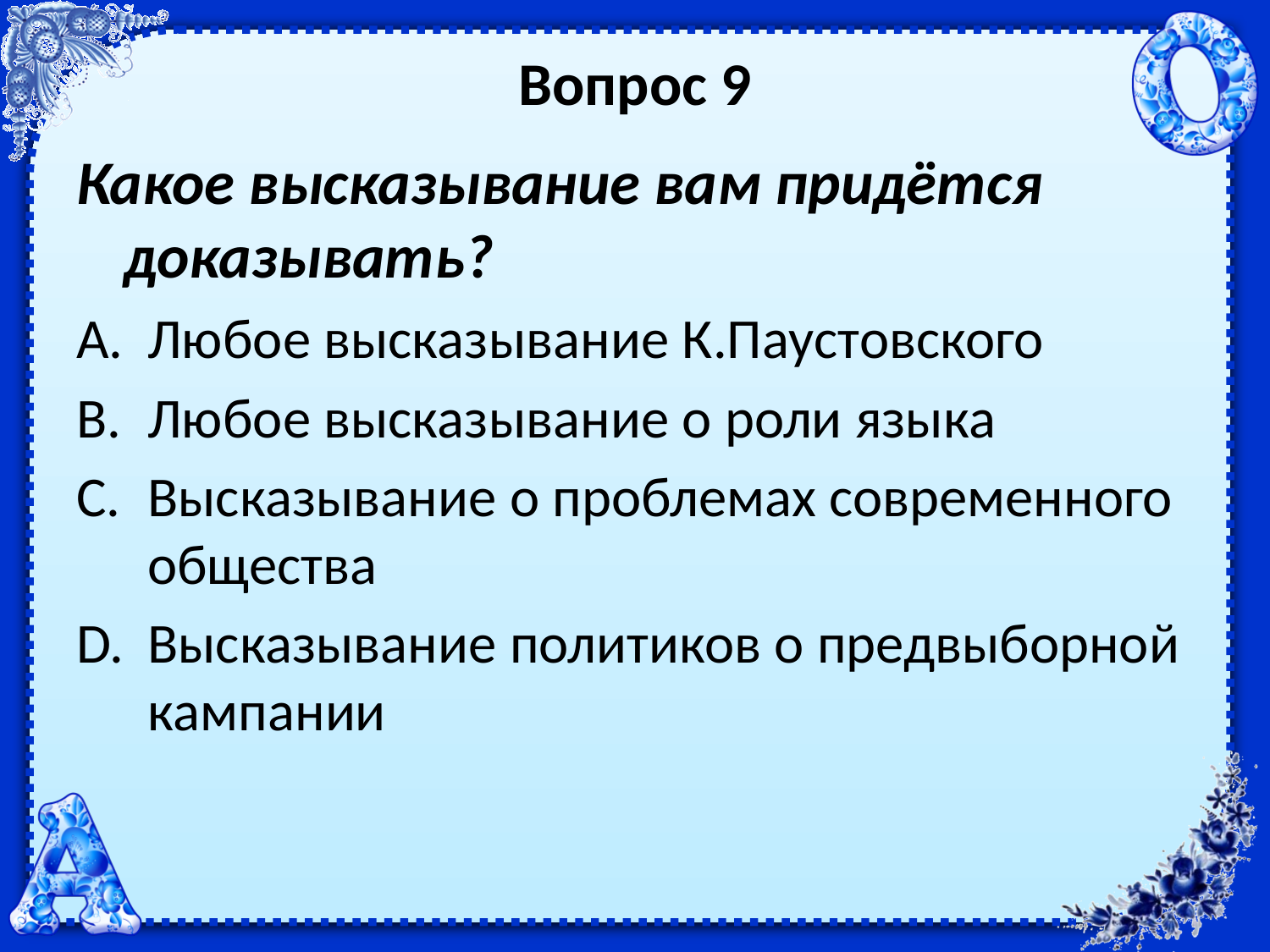

# Вопрос 9
Какое высказывание вам придётся доказывать?
Любое высказывание К.Паустовского
Любое высказывание о роли языка
Высказывание о проблемах современного общества
Высказывание политиков о предвыборной кампании